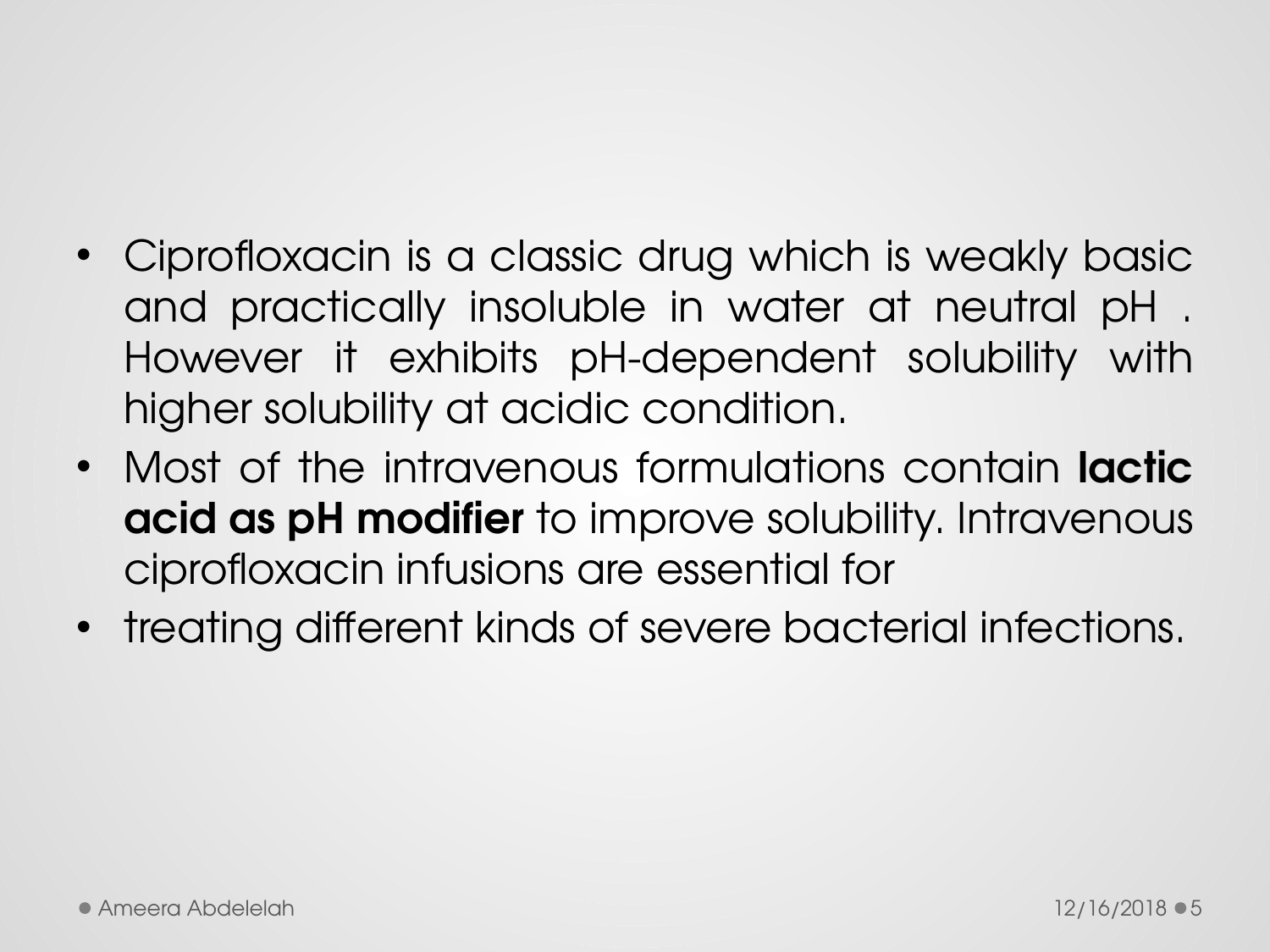

#
Ciprofloxacin is a classic drug which is weakly basic and practically insoluble in water at neutral pH . However it exhibits pH-dependent solubility with higher solubility at acidic condition.
Most of the intravenous formulations contain lactic acid as pH modifier to improve solubility. Intravenous ciprofloxacin infusions are essential for
treating different kinds of severe bacterial infections.
Ameera Abdelelah
12/16/2018
5